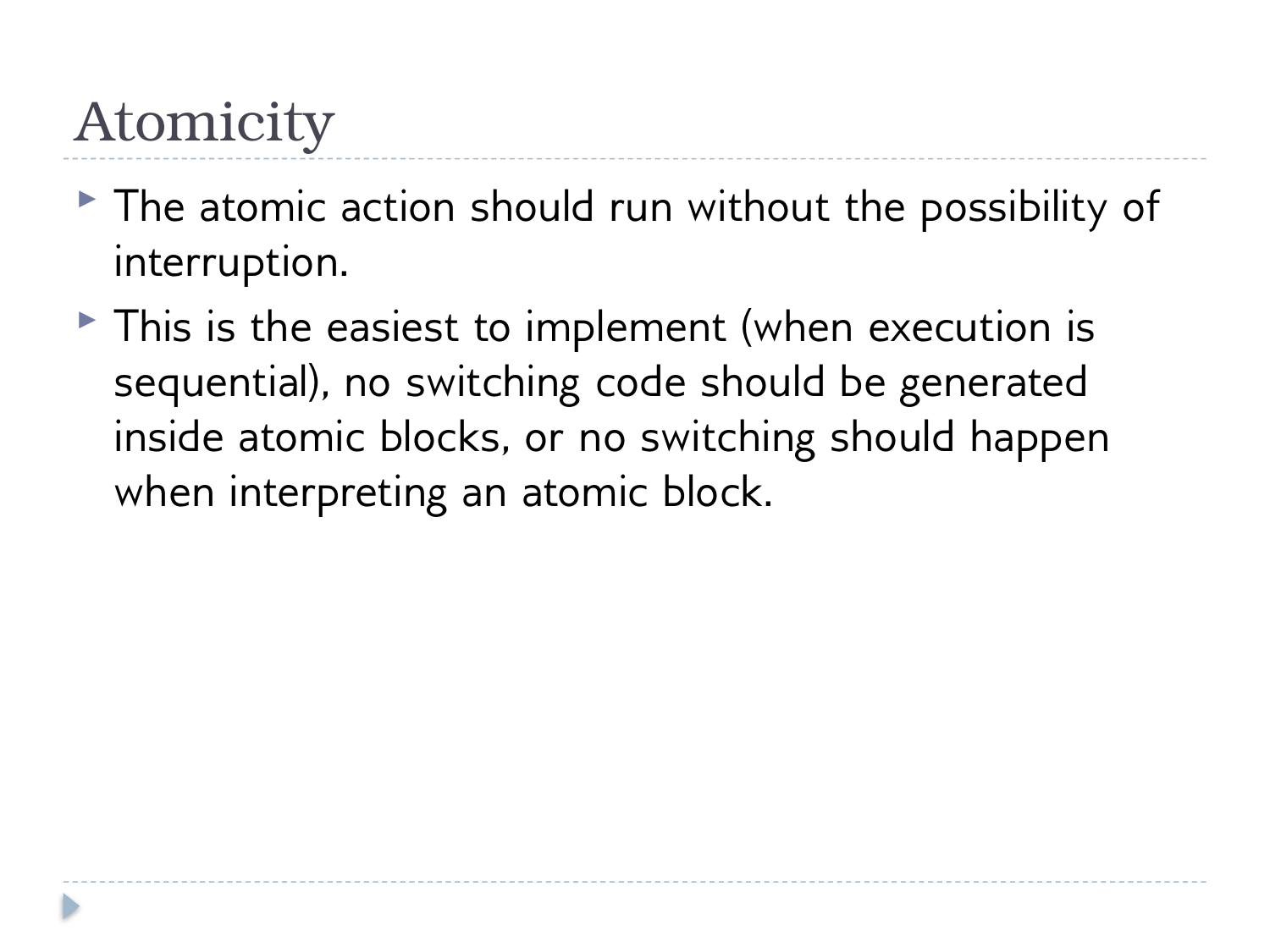

# Atomicity
The atomic action should run without the possibility of interruption.
This is the easiest to implement (when execution is sequential), no switching code should be generated inside atomic blocks, or no switching should happen when interpreting an atomic block.